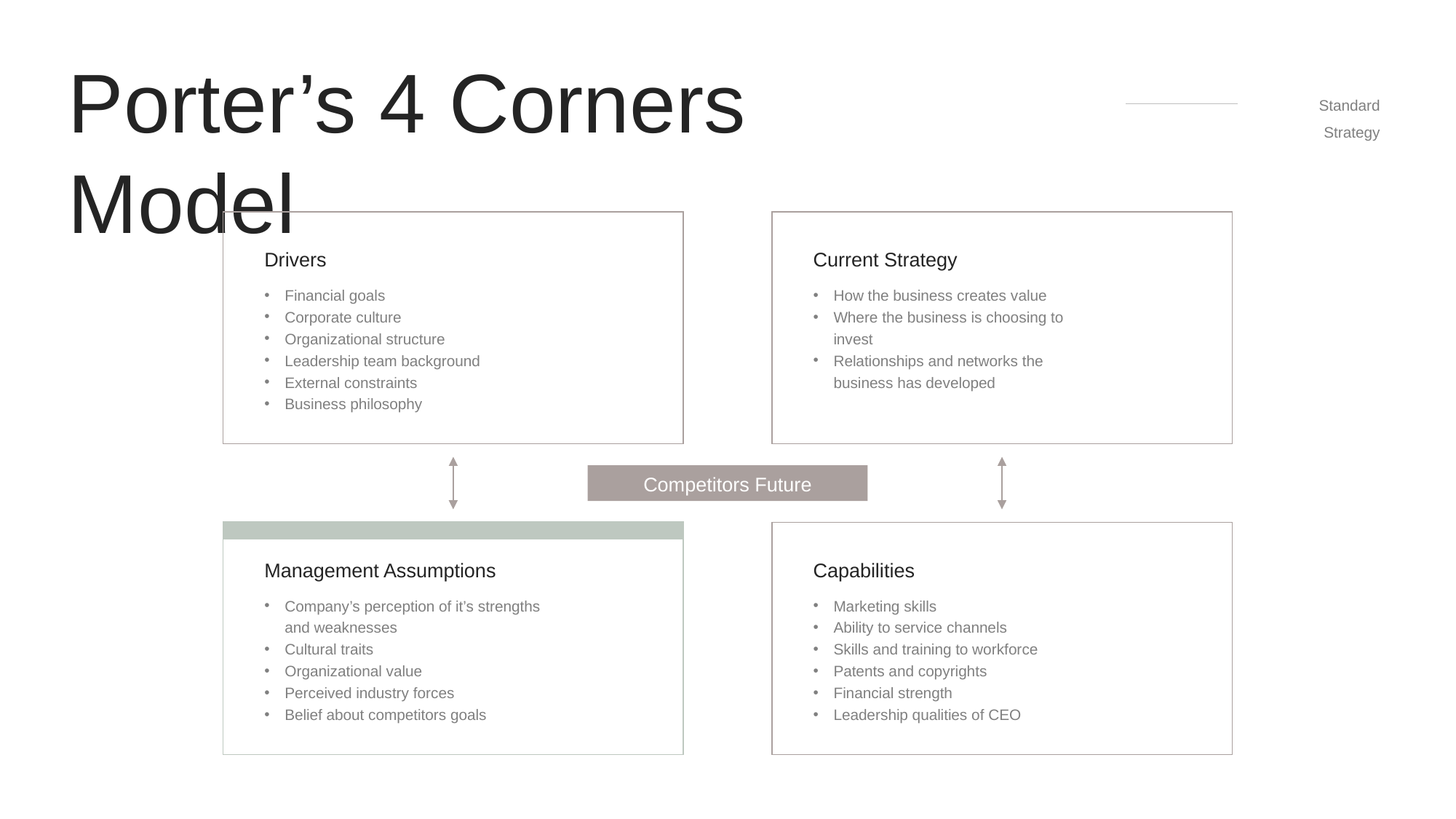

Porter’s 4 Corners Model
Standard Strategy

Drivers
Current Strategy
Financial goals
Corporate culture
Organizational structure
Leadership team background
External constraints
Business philosophy
How the business creates value
Where the business is choosing to invest
Relationships and networks the business has developed
Competitors Future Strategy

Management Assumptions
Capabilities
Company’s perception of it’s strengths and weaknesses
Cultural traits
Organizational value
Perceived industry forces
Belief about competitors goals
Marketing skills
Ability to service channels
Skills and training to workforce
Patents and copyrights
Financial strength
Leadership qualities of CEO